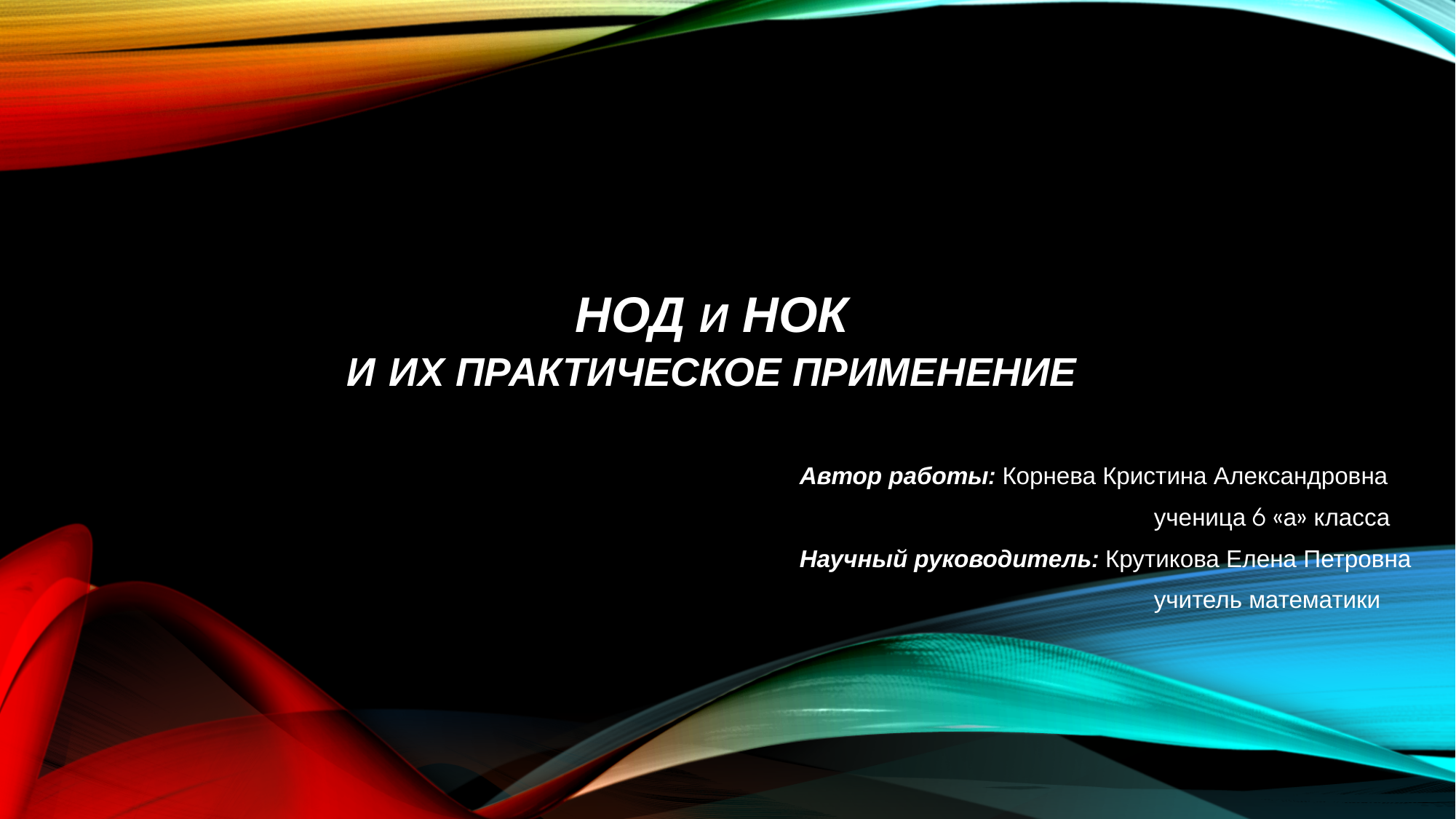

# Нод и НОК и их практическое применение
Автор работы: Корнева Кристина Александровна
			    ученица 6 «а» класса
Научный руководитель: Крутикова Елена Петровна
			    учитель математики